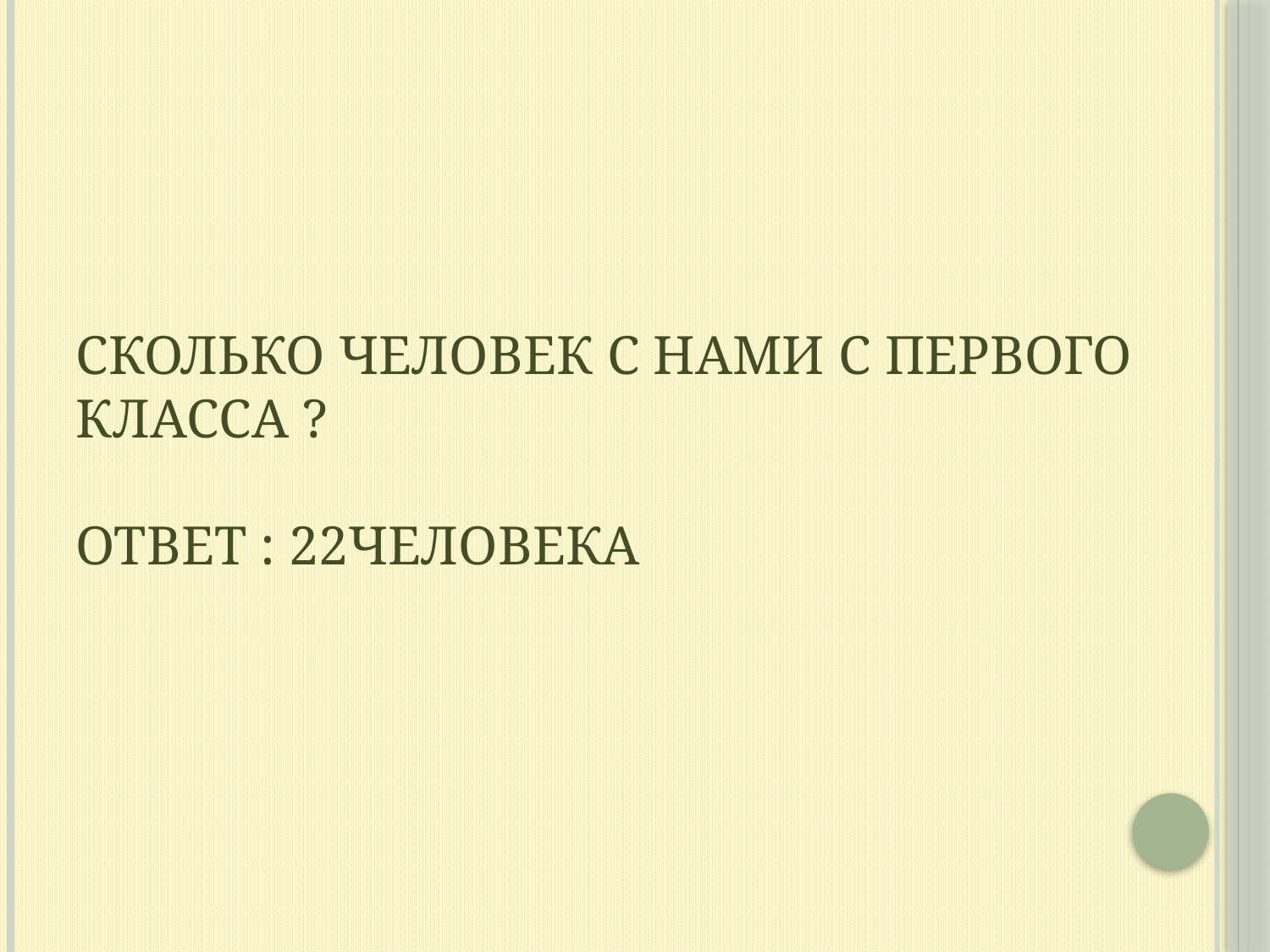

# Сколько человек с нами с первого класса ? Ответ : 22человека